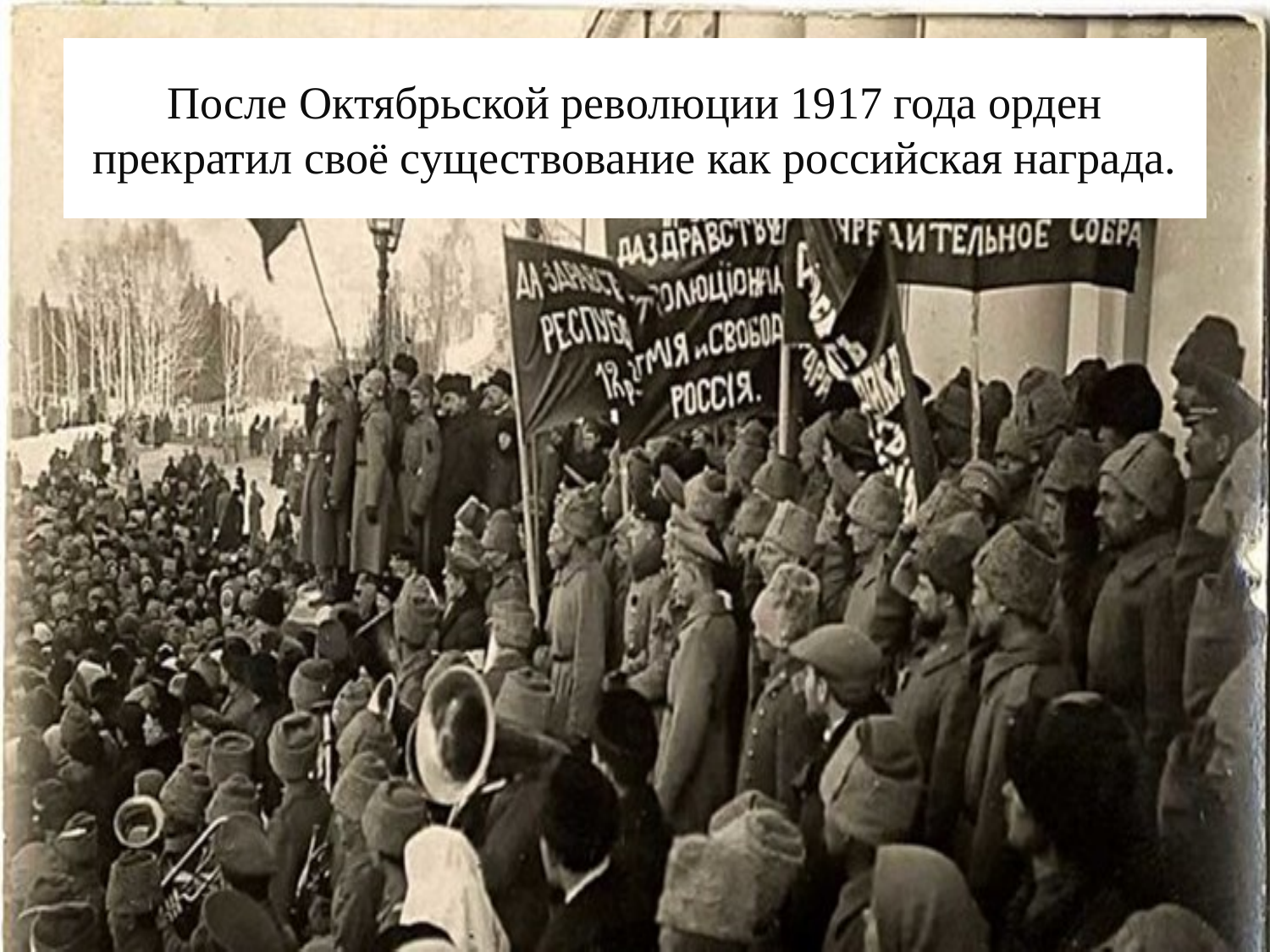

# После Октябрьской революции 1917 года орден прекратил своё существование как российская награда.